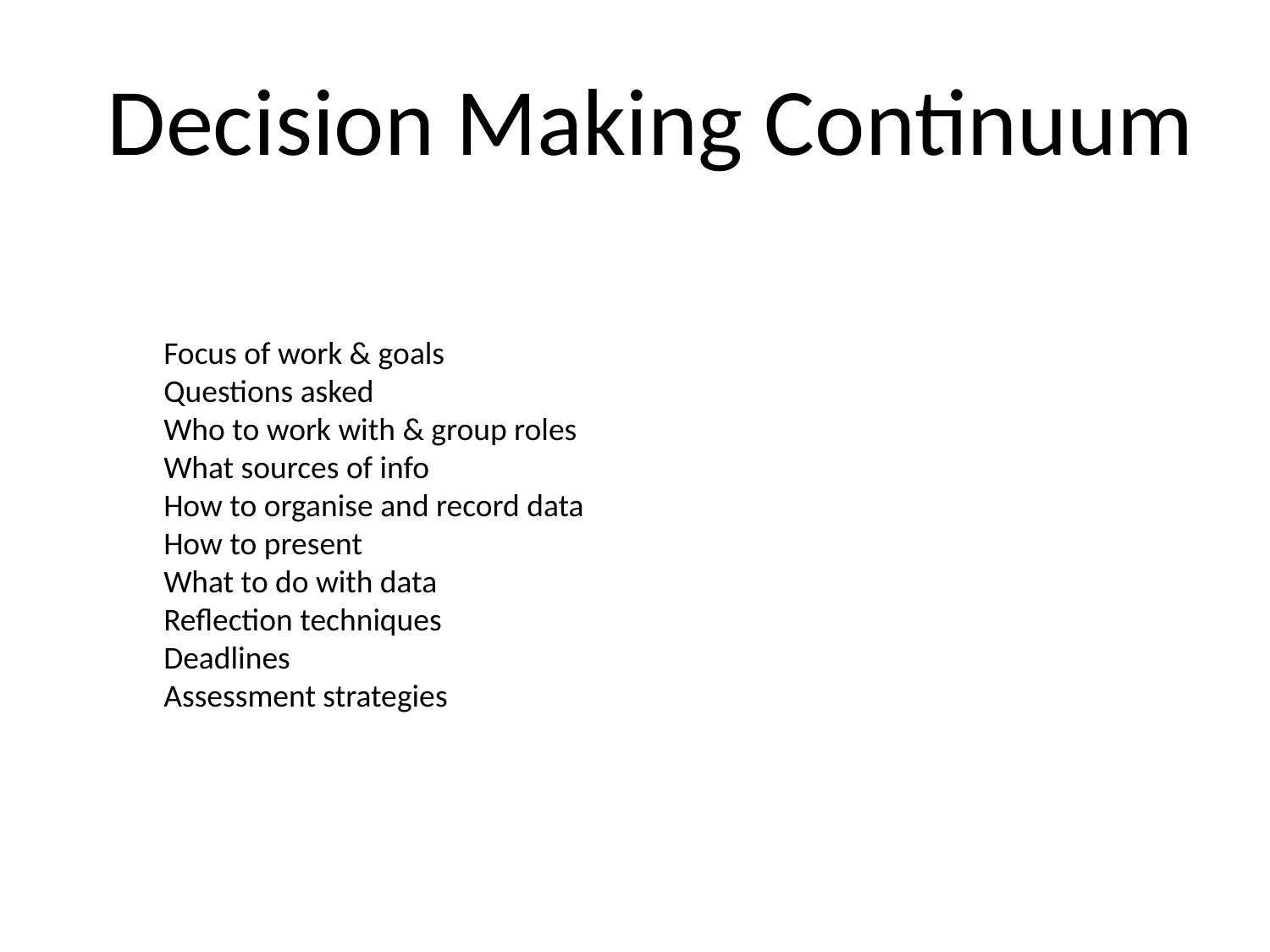

# Decision Making Continuum
Focus of work & goals
Questions asked
Who to work with & group roles
What sources of info
How to organise and record data
How to present
What to do with data
Reflection techniques
Deadlines
Assessment strategies